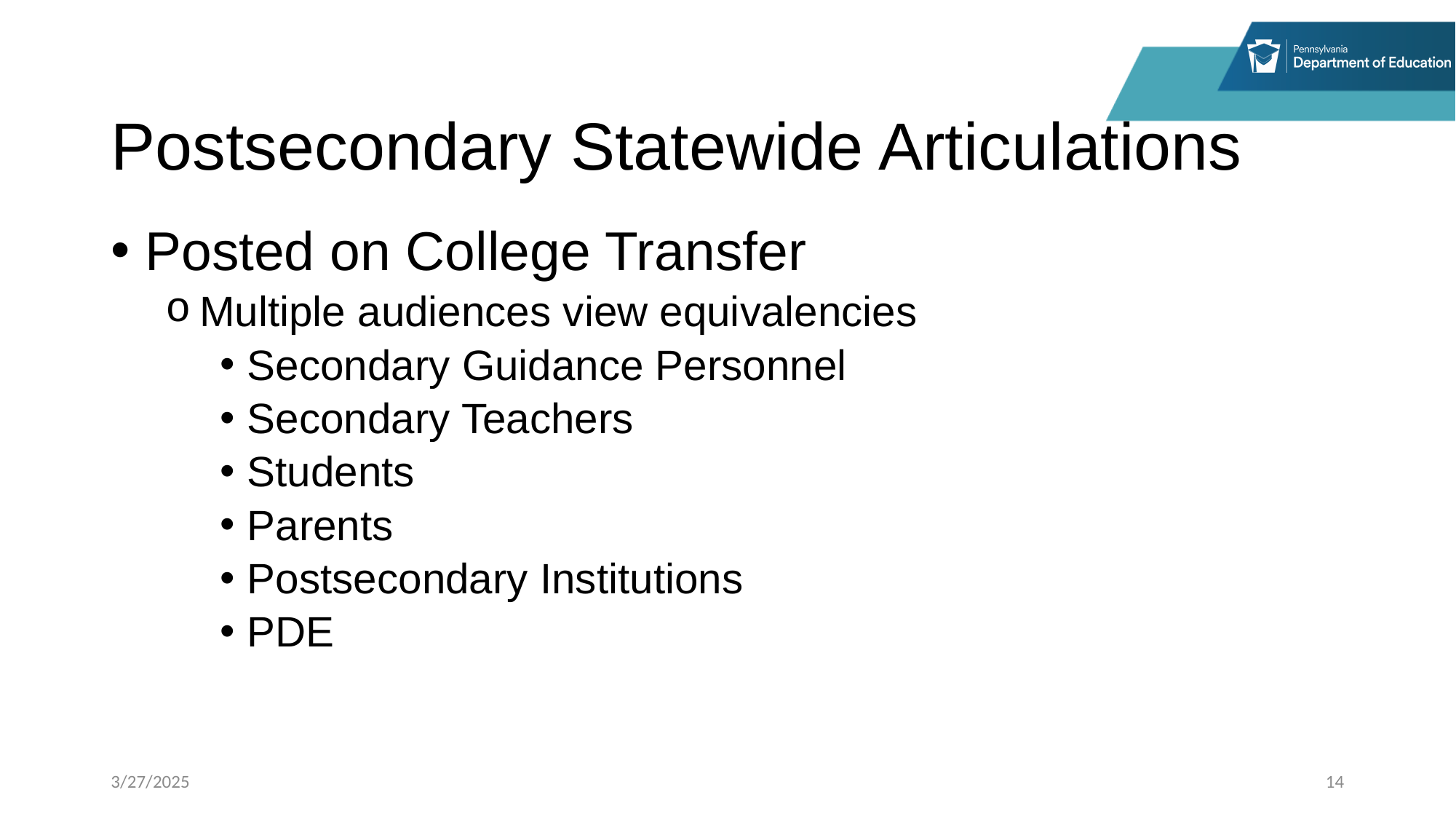

# Postsecondary Statewide Articulations
Posted on College Transfer
Multiple audiences view equivalencies
Secondary Guidance Personnel
Secondary Teachers
Students
Parents
Postsecondary Institutions
PDE

3/27/2025
14